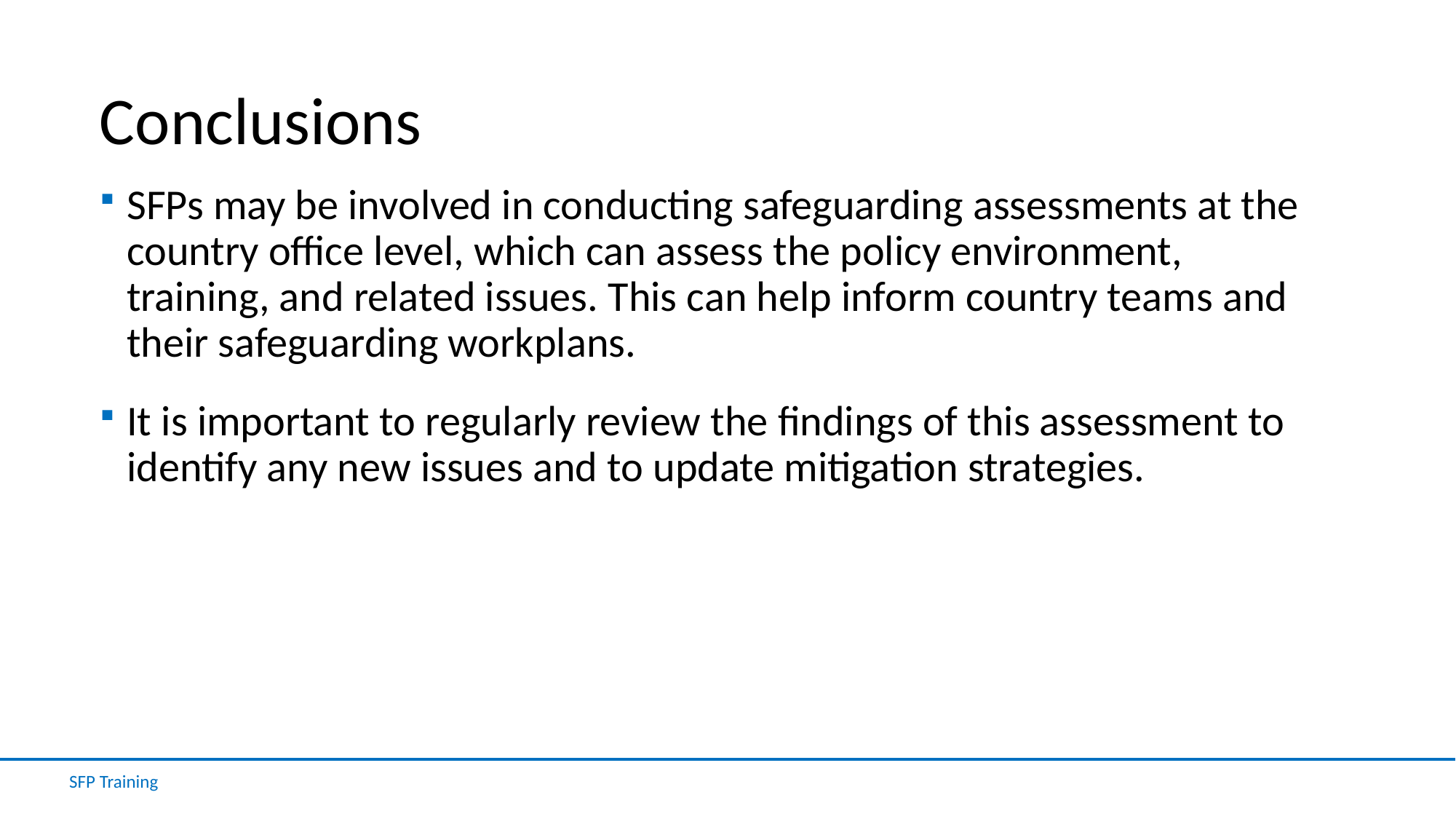

# Conclusions
SFPs may be involved in conducting safeguarding assessments at the country office level, which can assess the policy environment, training, and related issues. This can help inform country teams and their safeguarding workplans.
It is important to regularly review the findings of this assessment to identify any new issues and to update mitigation strategies.

SFP Training